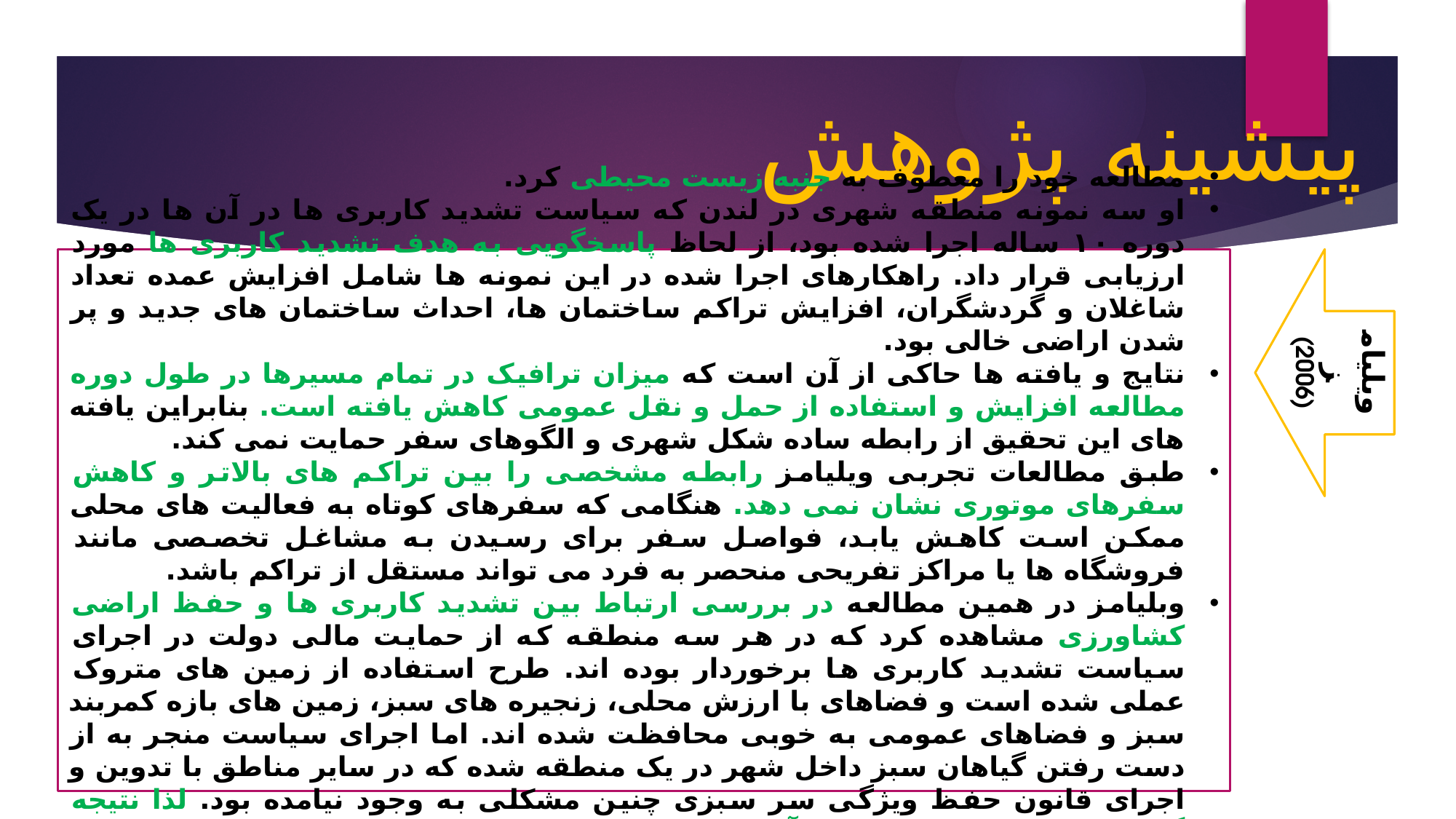

پیشینه پژوهش
مطالعه خود را معطوف به جنبه زیست محیطی کرد.
او سه نمونه منطقه شهری در لندن که سیاست تشدید کاربری ها در آن ها در یک دوره ۱۰ ساله اجرا شده بود، از لحاظ پاسخگویی به هدف تشدید کاربری ها مورد ارزیابی قرار داد. راهکارهای اجرا شده در این نمونه ها شامل افزایش عمده تعداد شاغلان و گردشگران، افزایش تراکم ساختمان ها، احداث ساختمان های جدید و پر شدن اراضی خالی بود.
نتایج و یافته ها حاکی از آن است که میزان ترافیک در تمام مسیرها در طول دوره مطالعه افزایش و استفاده از حمل و نقل عمومی کاهش یافته است. بنابراین یافته های این تحقیق از رابطه ساده شکل شهری و الگوهای سفر حمایت نمی کند.
طبق مطالعات تجربی ویلیامز رابطه مشخصی را بین تراکم های بالاتر و کاهش سفرهای موتوری نشان نمی دهد. هنگامی که سفرهای کوتاه به فعالیت های محلی ممکن است کاهش یابد، فواصل سفر برای رسیدن به مشاغل تخصصی مانند فروشگاه ها یا مراکز تفریحی منحصر به فرد می تواند مستقل از تراکم باشد.
وبلیامز در همین مطالعه در بررسی ارتباط بین تشدید کاربری ها و حفظ اراضی کشاورزی مشاهده کرد که در هر سه منطقه که از حمایت مالی دولت در اجرای سیاست تشدید کاربری ها برخوردار بوده اند. طرح استفاده از زمین های متروک عملی شده است و فضاهای با ارزش محلی، زنجیره های سبز، زمین های بازه کمربند سبز و فضاهای عمومی به خوبی محافظت شده اند. اما اجرای سیاست منجر به از دست رفتن گیاهان سبز داخل شهر در یک منطقه شده که در سایر مناطق با تدوین و اجرای قانون حفظ ویژگی سر سبزی چنین مشکلی به وجود نیامده بود. لذا نتیجه گیری می کند که چنانچه فرآیند تشدید کاربری ها کنترل شده نباشد. ممکن است منجر به از دست رفتن فضاهای سبز شود
ویلیامز
(2006)